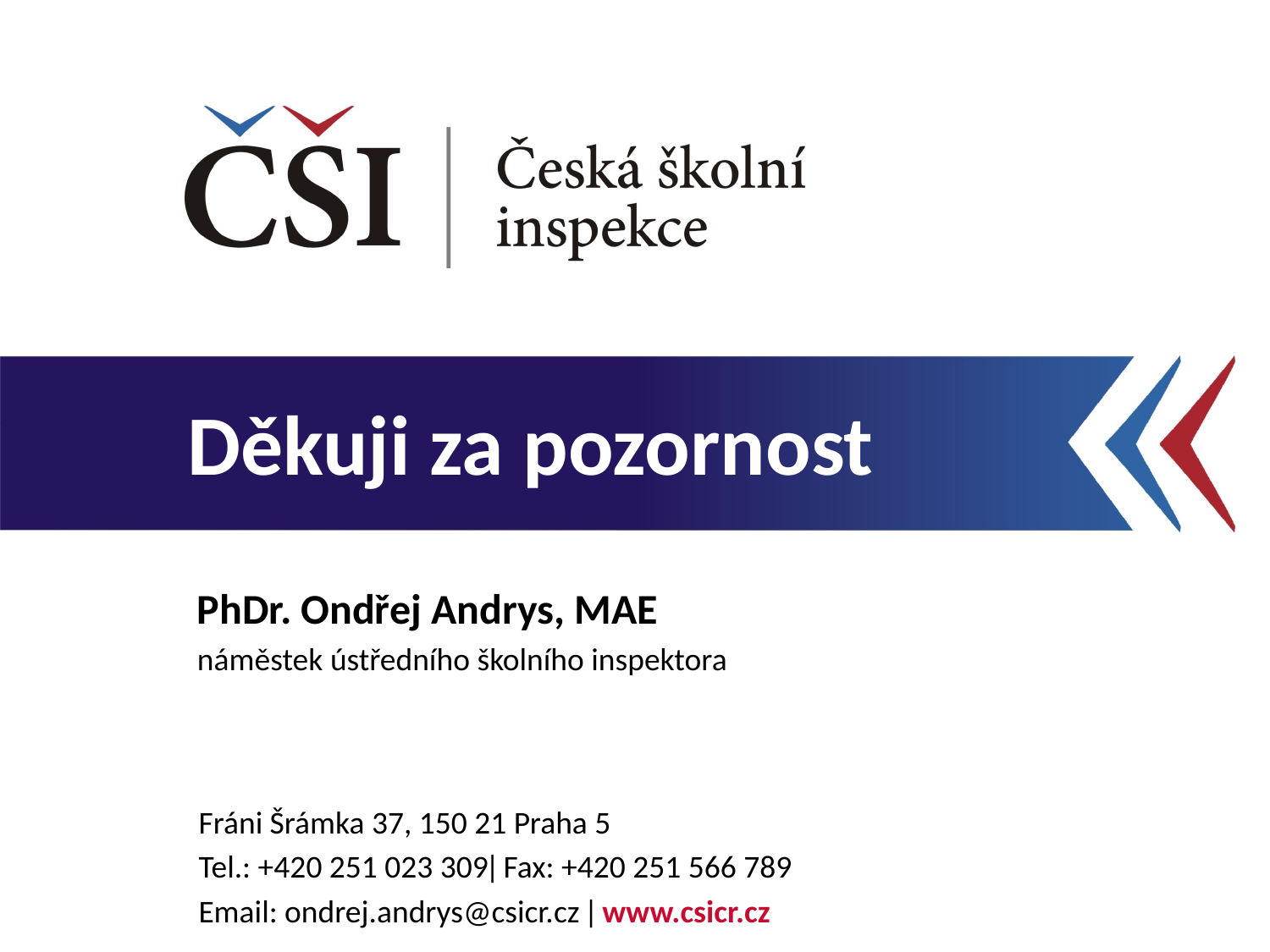

PhDr. Ondřej Andrys, MAE
náměstek ústředního školního inspektora
Fráni Šrámka 37, 150 21 Praha 5
Tel.: +420 251 023 309ǀ Fax: +420 251 566 789
Email: ondrej.andrys@csicr.cz ǀ www.csicr.cz